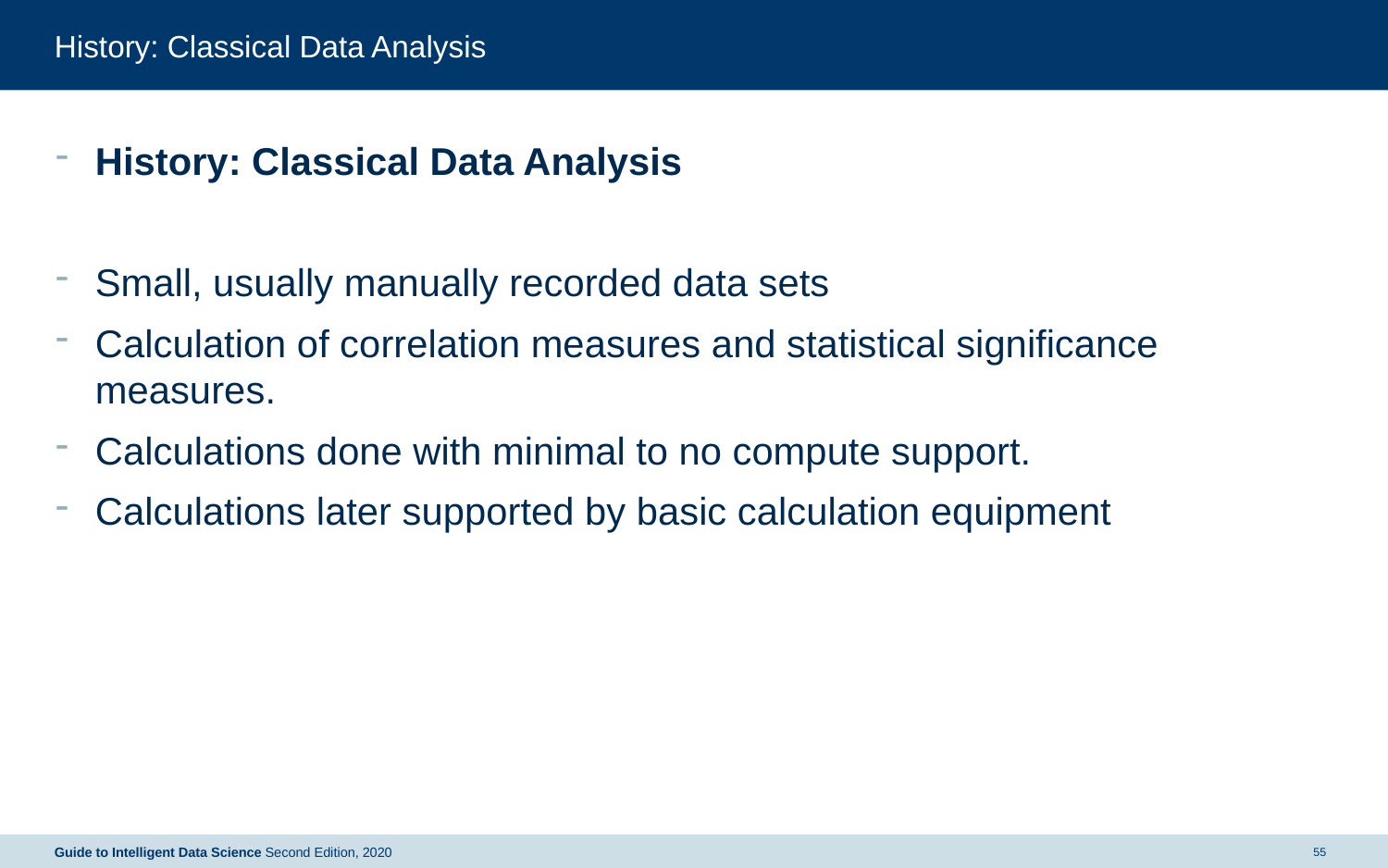

# History: Classical Data Analysis
History: Classical Data Analysis

Small, usually manually recorded data sets
Calculation of correlation measures and statistical significance measures.
Calculations done with minimal to no compute support.
Calculations later supported by basic calculation equipment
Guide to Intelligent Data Science Second Edition, 2020
55